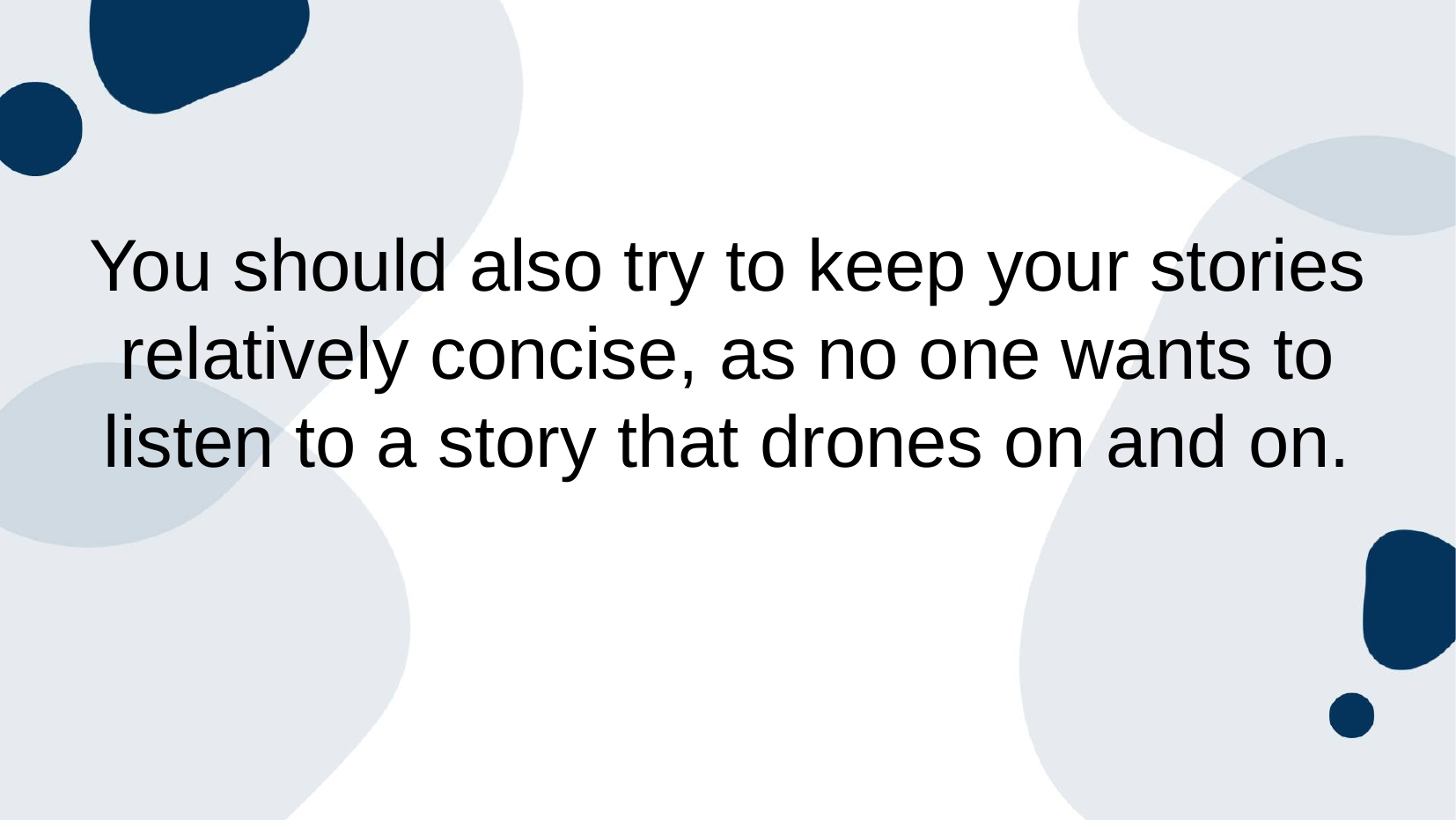

# You should also try to keep your stories relatively concise, as no one wants to listen to a story that drones on and on.